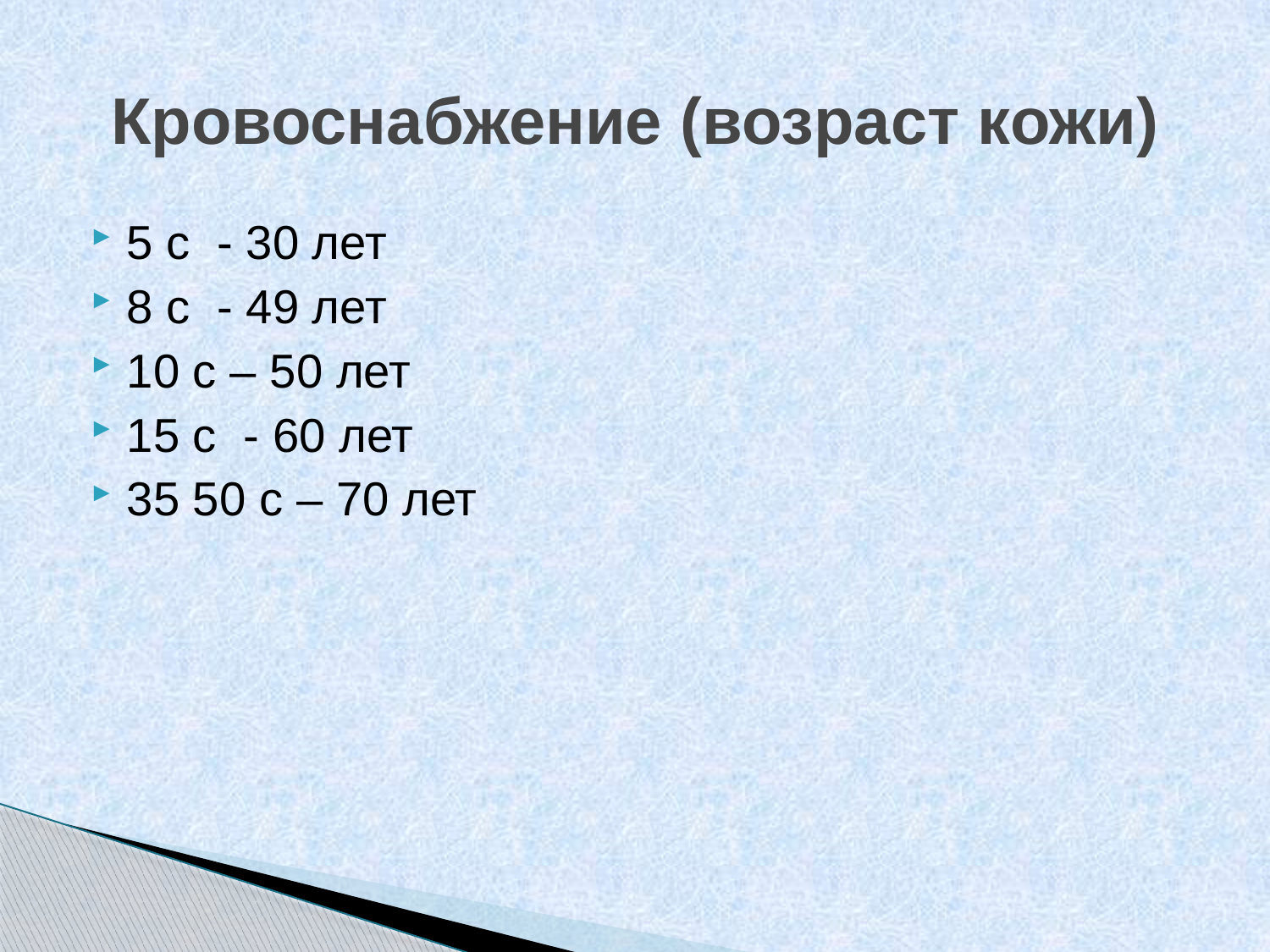

# Кровоснабжение (возраст кожи)
5 с  - 30 лет
8 с  - 49 лет
10 с – 50 лет
15 с  - 60 лет
35 50 с – 70 лет